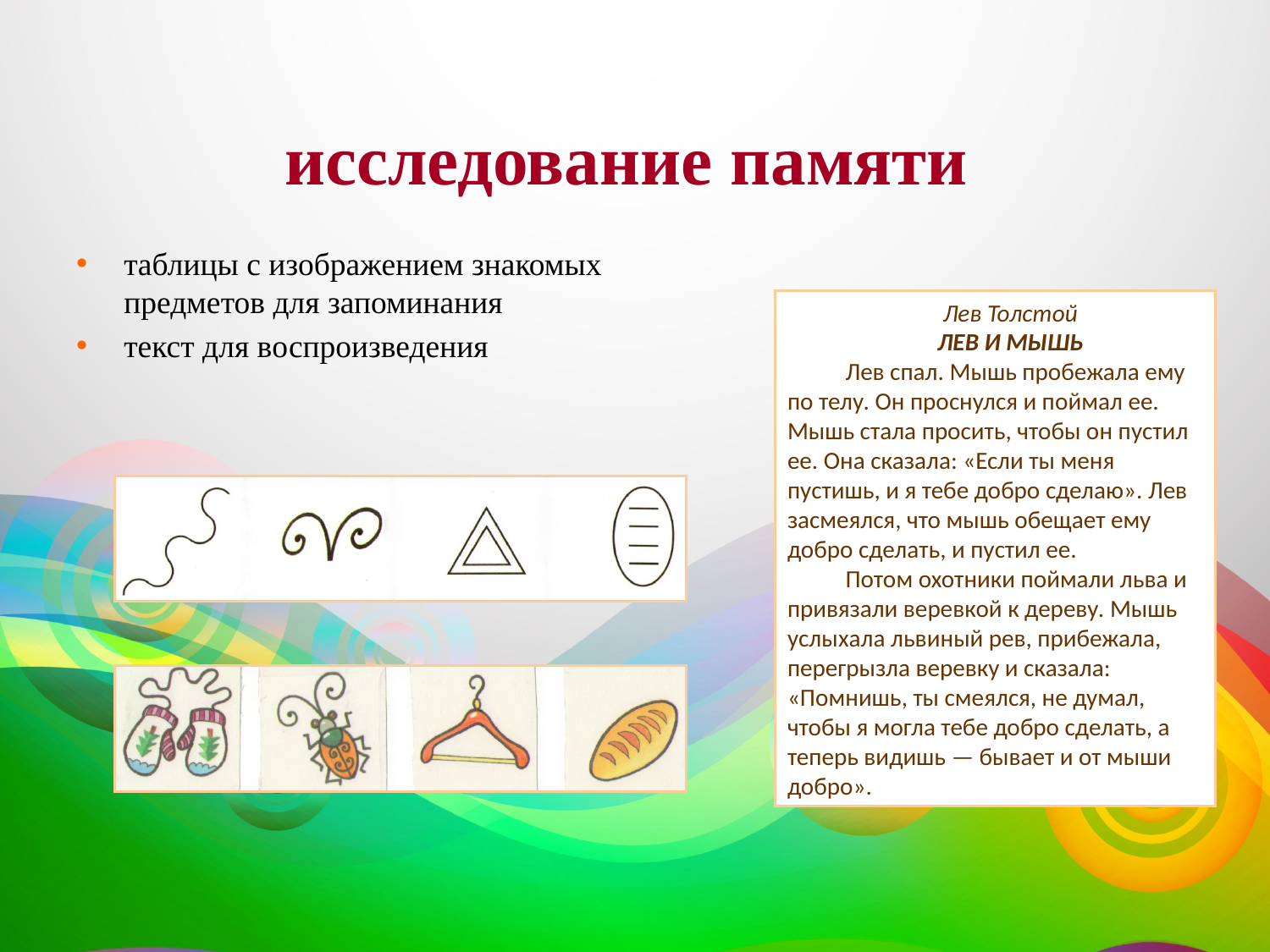

исследование памяти

таблицы с изображением знакомых предметов для запоминания
текст для воспроизведения
Лев Толстой
ЛЕВ И МЫШЬ
     Лев спал. Мышь пробежала ему по телу. Он проснулся и поймал ее. Мышь стала просить, чтобы он пустил ее. Она сказала: «Если ты меня пустишь, и я тебе добро сделаю». Лев засмеялся, что мышь обещает ему добро сделать, и пустил ее.
     Потом охотники поймали льва и привязали веревкой к дереву. Мышь услы­хала львиный рев, прибежала, перегрызла веревку и сказала: «Помнишь, ты смеялся, не думал, чтобы я могла тебе добро сделать, а теперь видишь — бывает и от мыши добро».